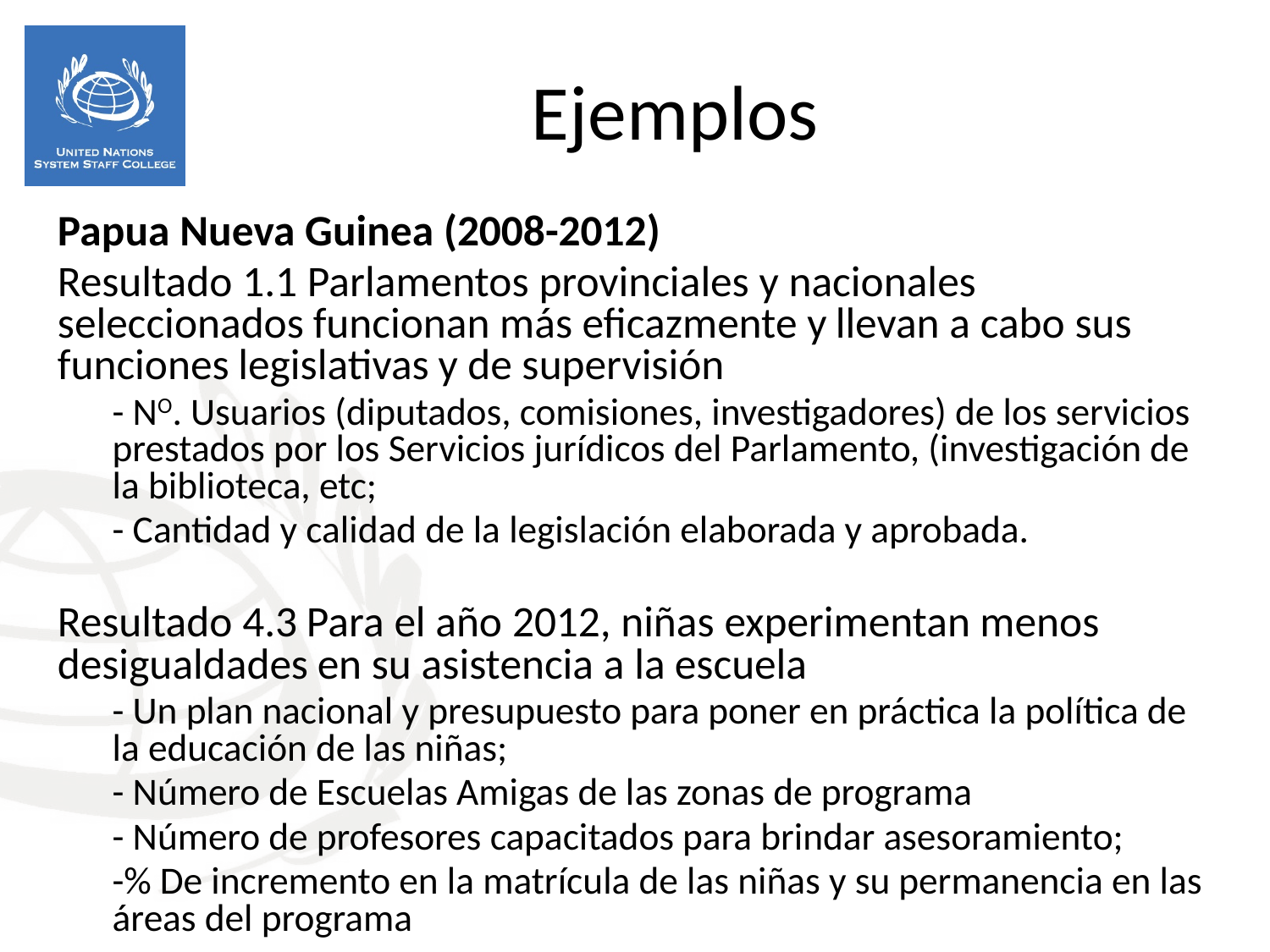

Ejemplos
Papua Nueva Guinea (2008-2012)
Resultado 1.1 Parlamentos provinciales y nacionales seleccionados funcionan más eficazmente y llevan a cabo sus funciones legislativas y de supervisión
- NO. Usuarios (diputados, comisiones, investigadores) de los servicios prestados por los Servicios jurídicos del Parlamento, (investigación de la biblioteca, etc;
- Cantidad y calidad de la legislación elaborada y aprobada.

Resultado 4.3 Para el año 2012, niñas experimentan menos desigualdades en su asistencia a la escuela
- Un plan nacional y presupuesto para poner en práctica la política de la educación de las niñas;
- Número de Escuelas Amigas de las zonas de programa
- Número de profesores capacitados para brindar asesoramiento;
-% De incremento en la matrícula de las niñas y su permanencia en las áreas del programa